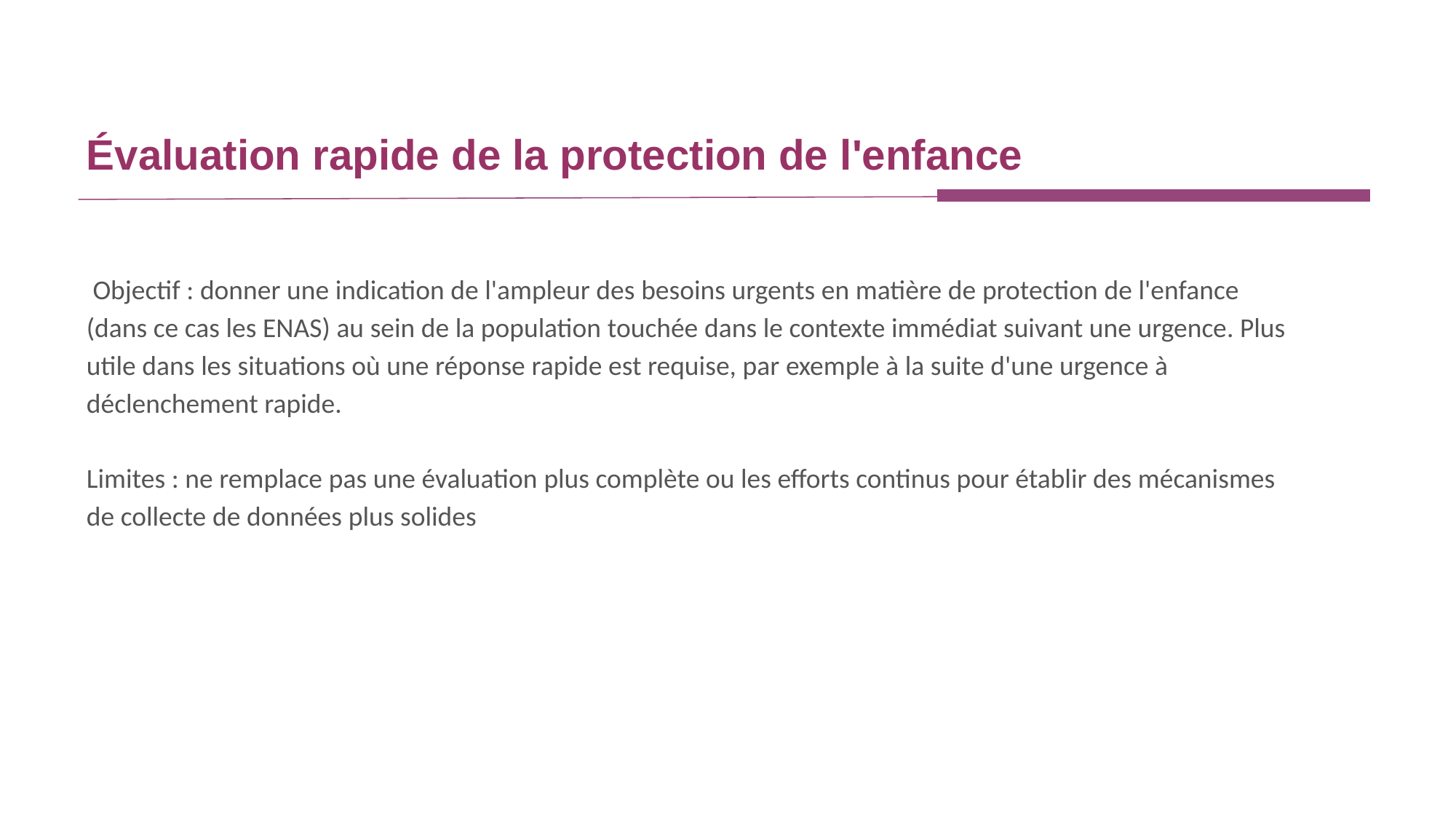

Évaluation rapide de la protection de l'enfance
 Objectif : donner une indication de l'ampleur des besoins urgents en matière de protection de l'enfance (dans ce cas les ENAS) au sein de la population touchée dans le contexte immédiat suivant une urgence. Plus utile dans les situations où une réponse rapide est requise, par exemple à la suite d'une urgence à déclenchement rapide.

Limites : ne remplace pas une évaluation plus complète ou les efforts continus pour établir des mécanismes de collecte de données plus solides